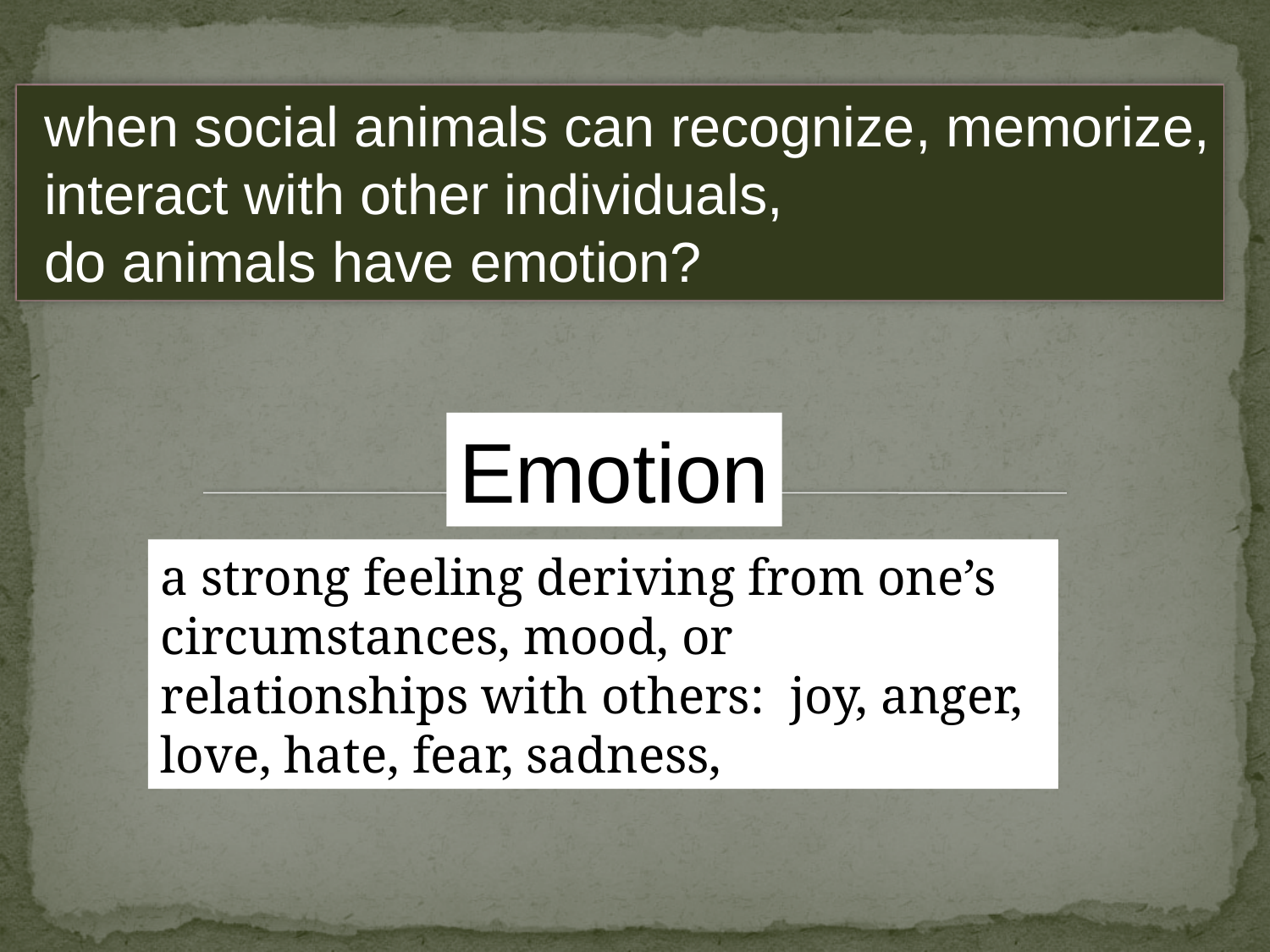

when social animals can recognize, memorize,
 interact with other individuals,
 do animals have emotion?
Emotion
a strong feeling deriving from one’s circumstances, mood, or relationships with others:  joy, anger, love, hate, fear, sadness,